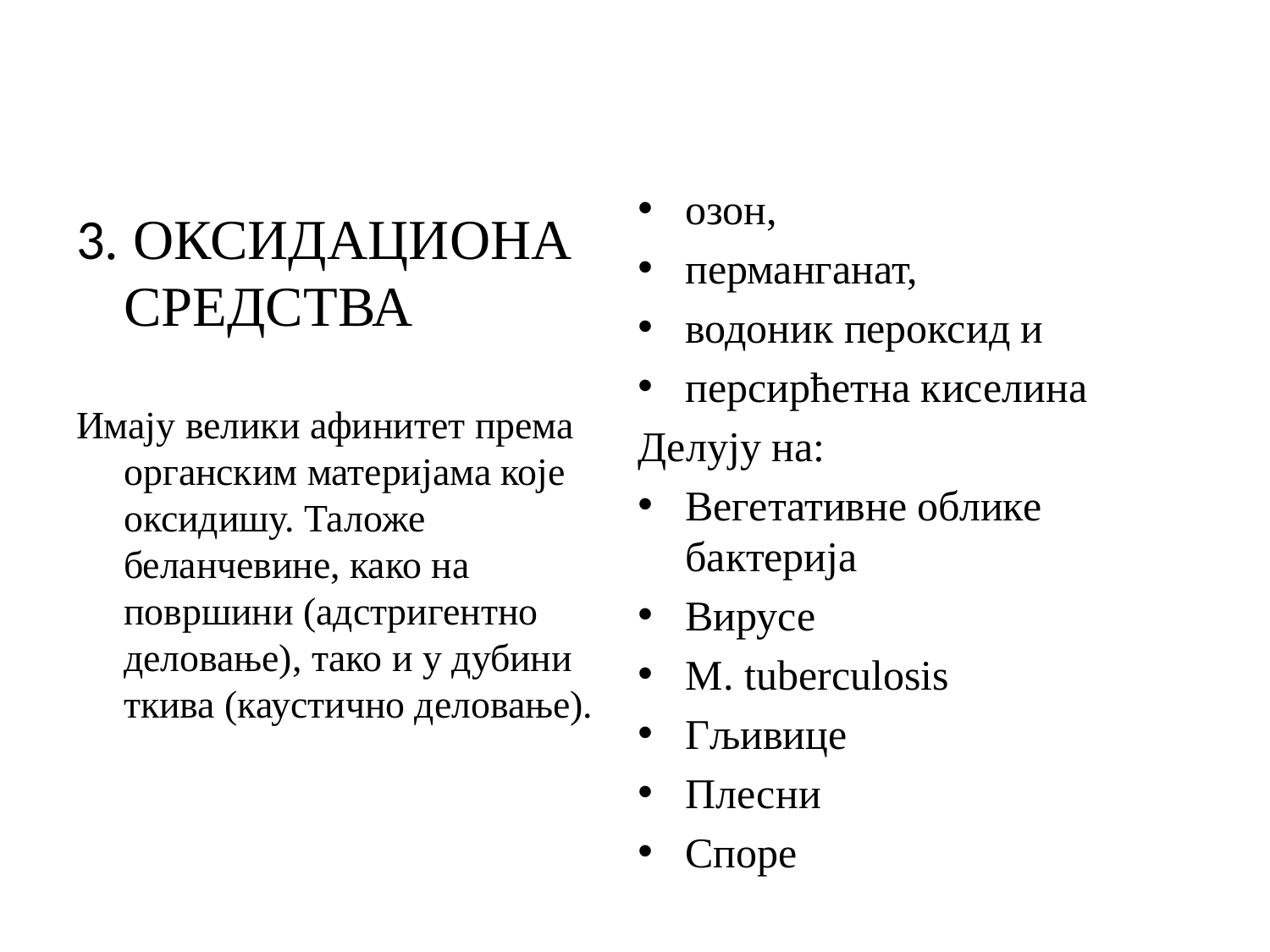

озон,
перманганат,
водоник пероксид и
персирћетна киселина
Делују на:
Вегетативне облике бактерија
Вирусе
M. tuberculosis
Гљивице
Плесни
Споре

3. ОКСИДАЦИОНА СРЕДСТВА

Имају велики афинитет према органским материјама које оксидишу. Таложе беланчевине, како на површини (адстригентно деловање), тако и у дубини ткива (каустично деловање).